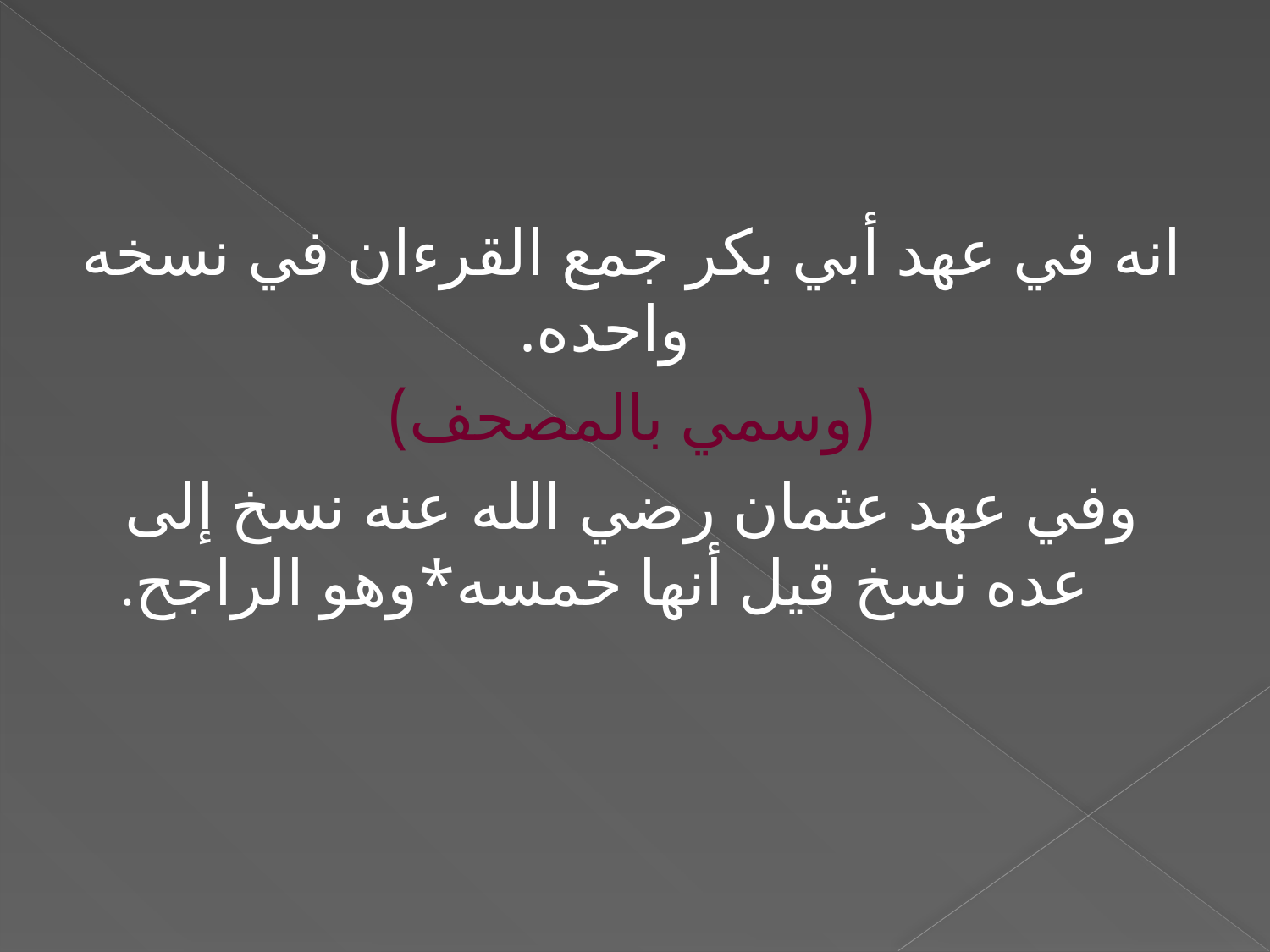

انه في عهد أبي بكر جمع القرءان في نسخه واحده.
(وسمي بالمصحف)
وفي عهد عثمان رضي الله عنه نسخ إلى عده نسخ قيل أنها خمسه*وهو الراجح.